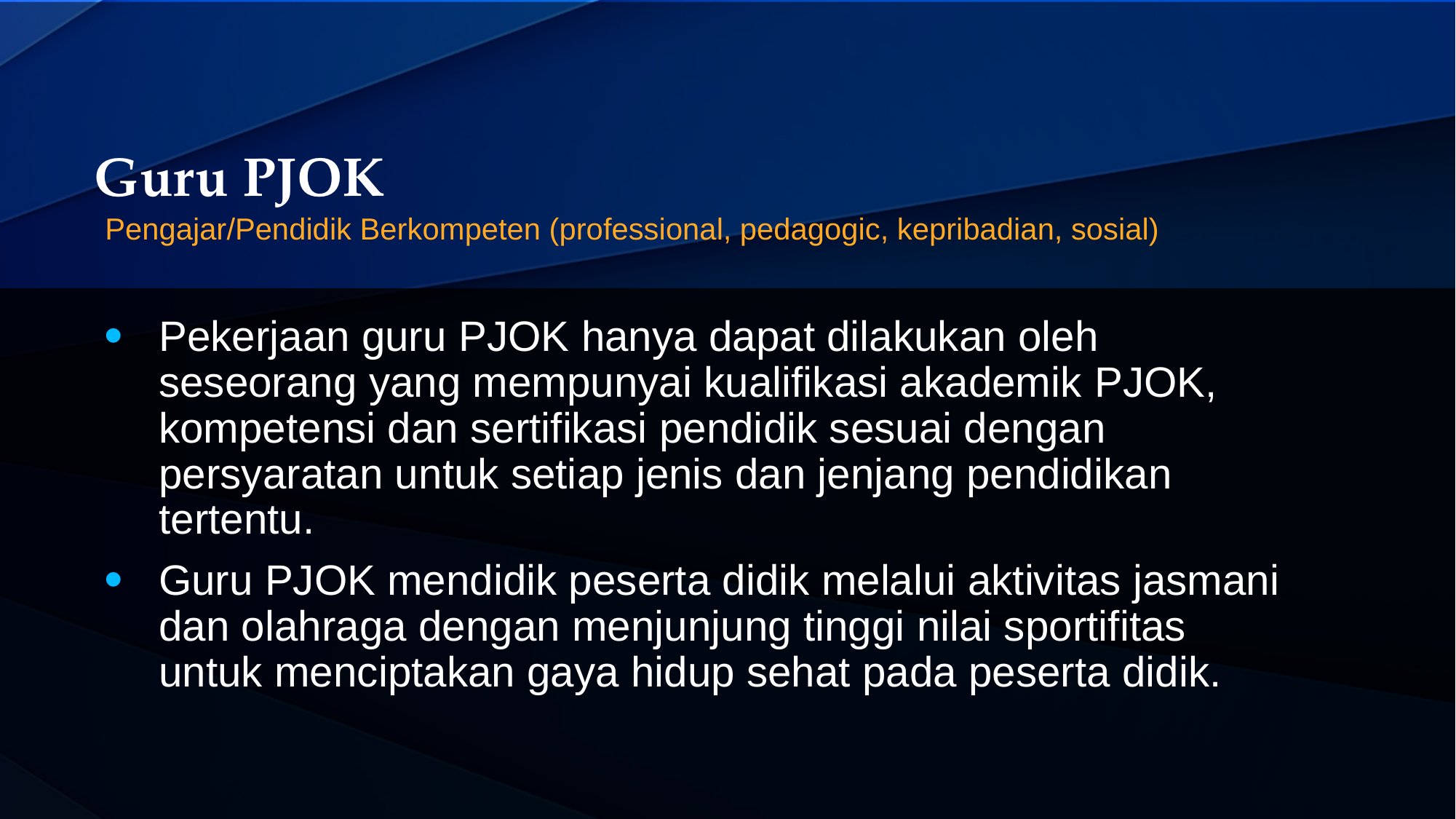

# Guru PJOK
Pengajar/Pendidik Berkompeten (professional, pedagogic, kepribadian, sosial)
Pekerjaan guru PJOK hanya dapat dilakukan oleh seseorang yang mempunyai kualifikasi akademik PJOK, kompetensi dan sertifikasi pendidik sesuai dengan persyaratan untuk setiap jenis dan jenjang pendidikan tertentu.
Guru PJOK mendidik peserta didik melalui aktivitas jasmani dan olahraga dengan menjunjung tinggi nilai sportifitas untuk menciptakan gaya hidup sehat pada peserta didik.